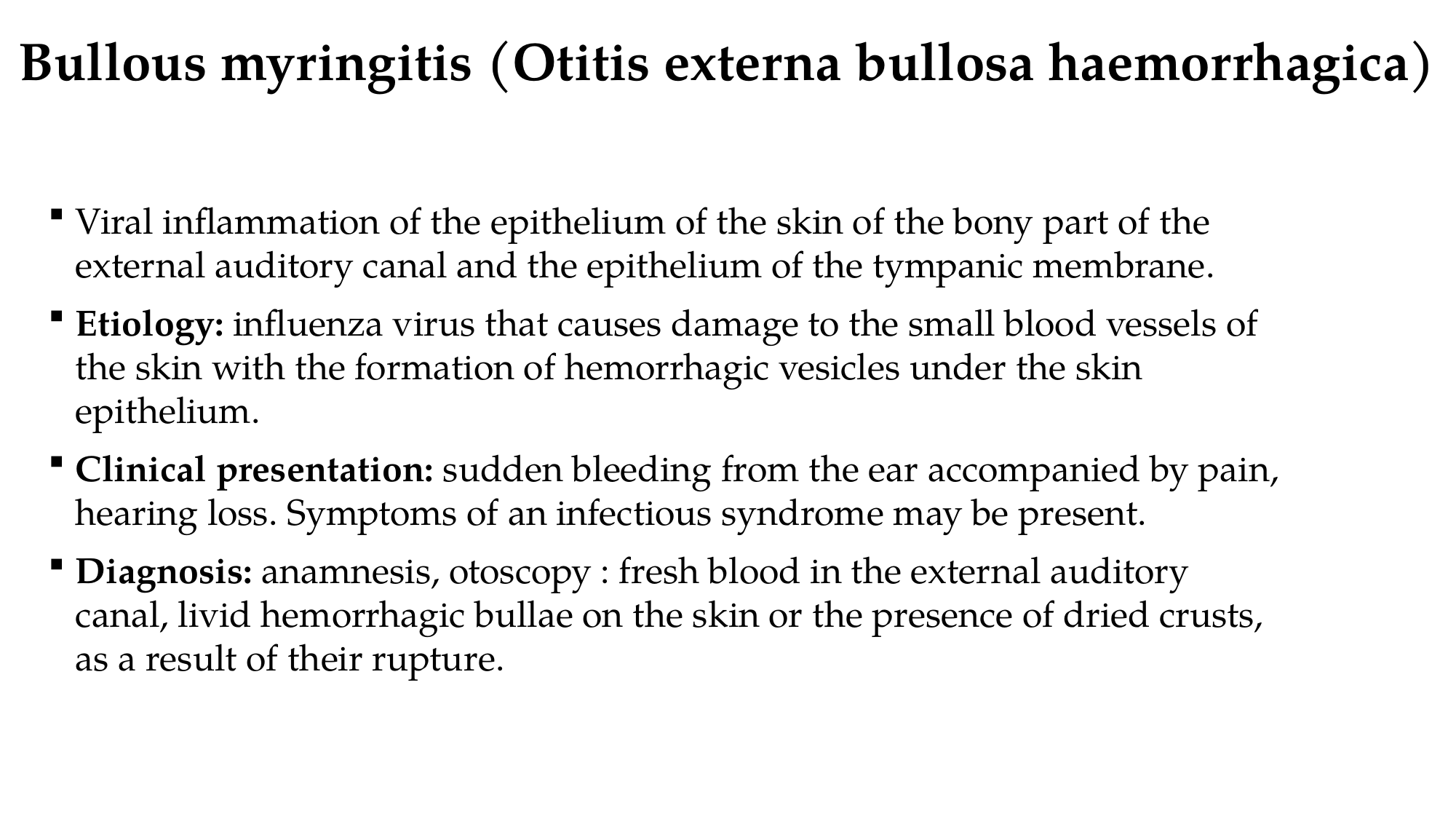

Bullous myringitis (Otitis externa bullosa haemorrhagica)
Viral inflammation of the epithelium of the skin of the bony part of the external auditory canal and the epithelium of the tympanic membrane.

Etiology: influenza virus that causes damage to the small blood vessels of the skin with the formation of hemorrhagic vesicles under the skin epithelium.

Clinical presentation: sudden bleeding from the ear accompanied by pain, hearing loss. Symptoms of an infectious syndrome may be present.

Diagnosis: anamnesis, otoscopy : fresh blood in the external auditory canal, livid hemorrhagic bullae on the skin or the presence of dried crusts, as a result of their rupture.